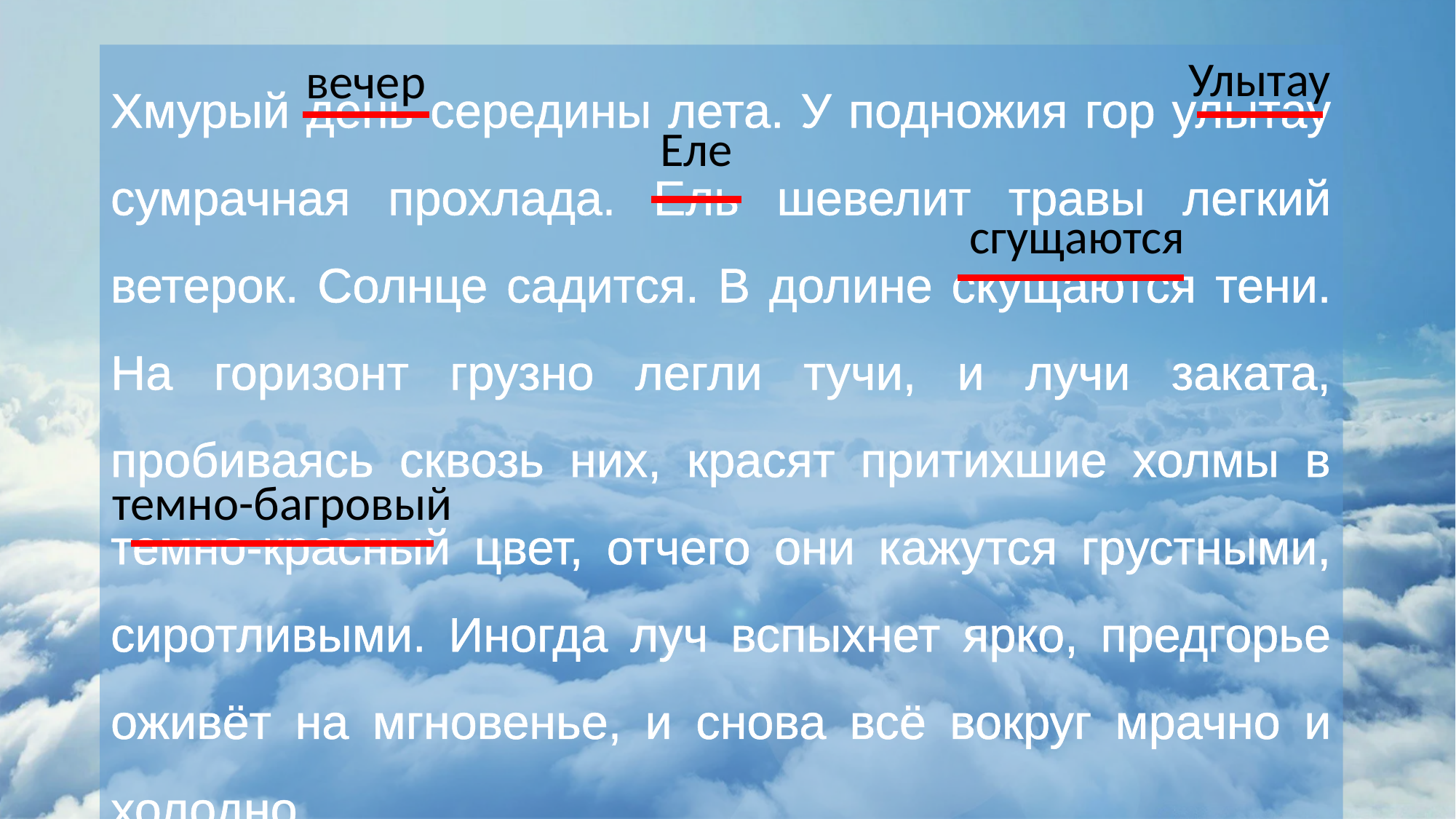

Улытау
Хмурый день середины лета. У подножия гор улытау сумрачная прохлада. Ель шевелит травы легкий ветерок. Солнце садится. В долине скущаются тени. На горизонт грузно легли тучи, и лучи заката, пробиваясь сквозь них, красят притихшие холмы в темно-красный цвет, отчего они кажутся грустными, сиротливыми. Иногда луч вспыхнет ярко, предгорье оживёт на мгновенье, и снова всё вокруг мрачно и холодно.
вечер
Еле
сгущаются
темно-багровый